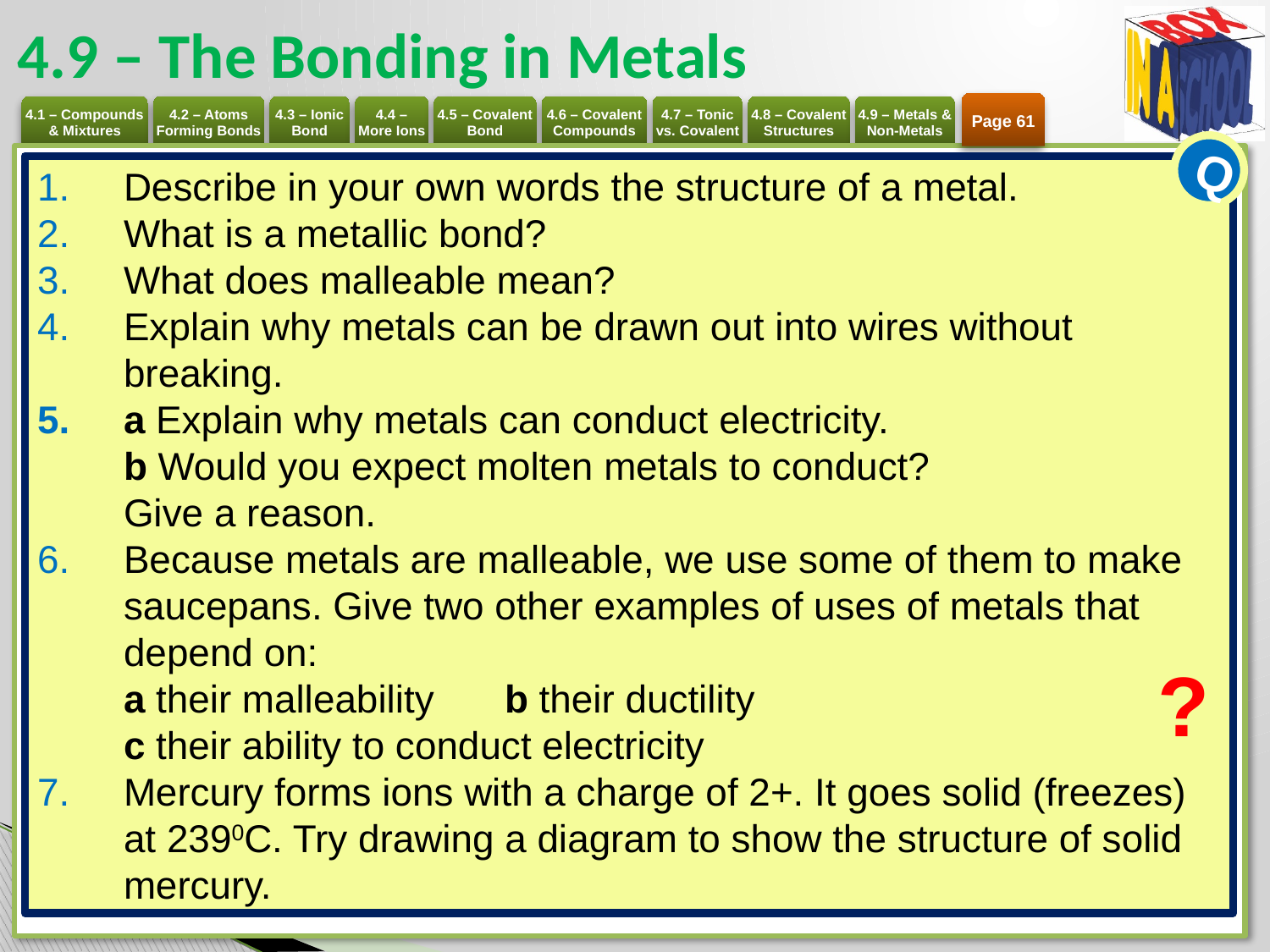

# 4.9 – The Bonding in Metals
Page 61
Q
Describe in your own words the structure of a metal.
What is a metallic bond?
What does malleable mean?
Explain why metals can be drawn out into wires without breaking.
a Explain why metals can conduct electricity.
b Would you expect molten metals to conduct?
Give a reason.
Because metals are malleable, we use some of them to make saucepans. Give two other examples of uses of metals that depend on:
a their malleability 	b their ductility
c their ability to conduct electricity
Mercury forms ions with a charge of 2+. It goes solid (freezes) at 2390C. Try drawing a diagram to show the structure of solid mercury.
?